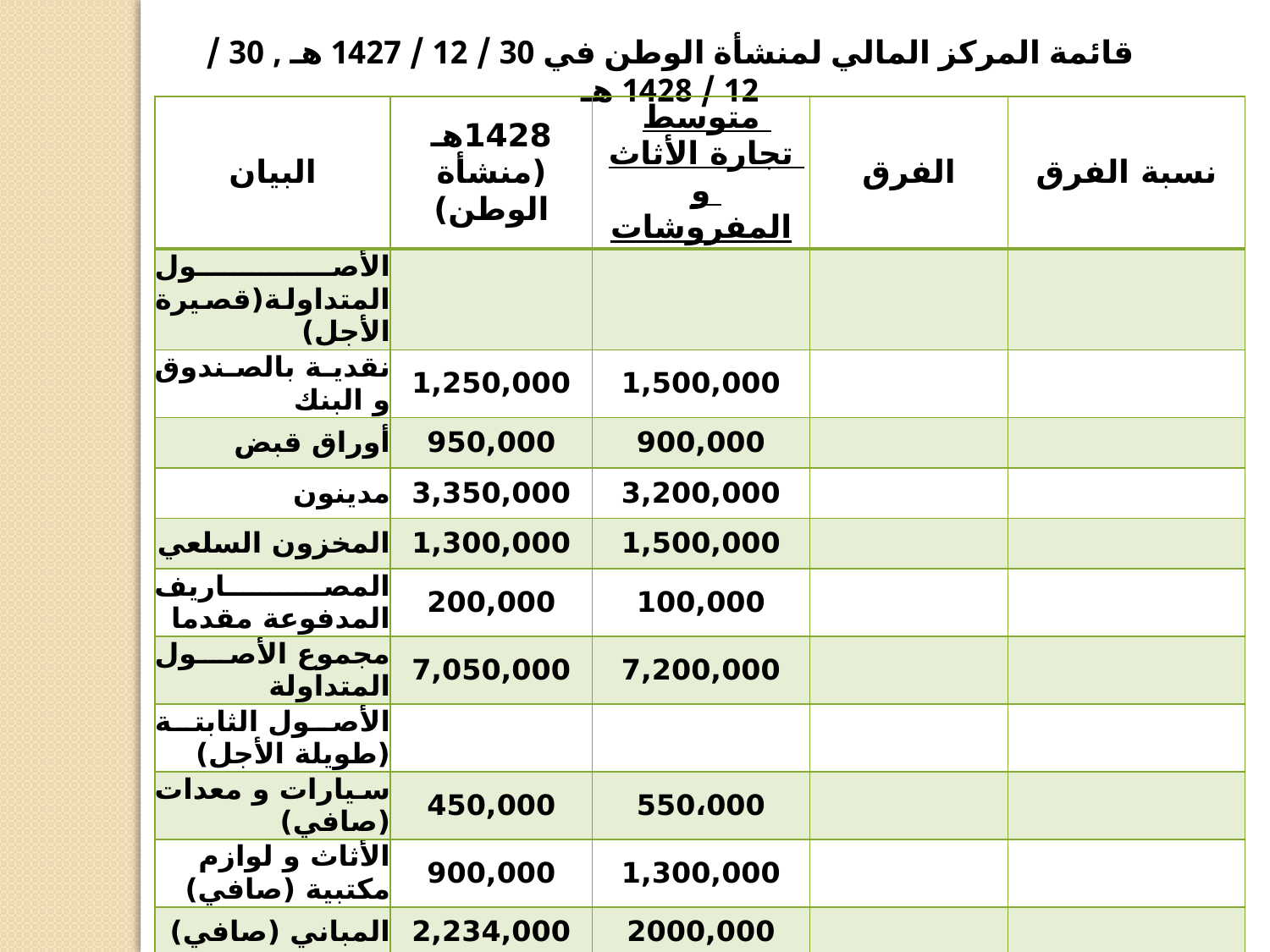

قائمة المركز المالي لمنشأة الوطن في 30 / 12 / 1427 هـ , 30 / 12 / 1428 هـ
| البيان | 1428هـ (منشأة الوطن) | متوسط تجارة الأثاث و المفروشات | الفرق | نسبة الفرق |
| --- | --- | --- | --- | --- |
| الأصول المتداولة(قصيرة الأجل) |  |  |  |  |
| نقدية بالصندوق و البنك | 1,250,000 | 1,500,000 |  |  |
| أوراق قبض | 950,000 | 900,000 |  |  |
| مدينون | 3,350,000 | 3,200,000 |  |  |
| المخزون السلعي | 1,300,000 | 1,500,000 |  |  |
| المصاريف المدفوعة مقدما | 200,000 | 100,000 |  |  |
| مجموع الأصول المتداولة | 7,050,000 | 7,200,000 |  |  |
| الأصول الثابتة (طويلة الأجل) |  |  |  |  |
| سيارات و معدات (صافي) | 450,000 | 550،000 |  |  |
| الأثاث و لوازم مكتبية (صافي) | 900,000 | 1,300,000 |  |  |
| المباني (صافي) | 2,234,000 | 2000,000 |  |  |
| أراضي | 2,175,000 | 2000,000 |  |  |
| إجمالي الأصول الثابتة | 5,759,000 | 5,850,000 |  |  |
| إجمالي الأصول | 12,809,000 | 13.050,000 |  |  |